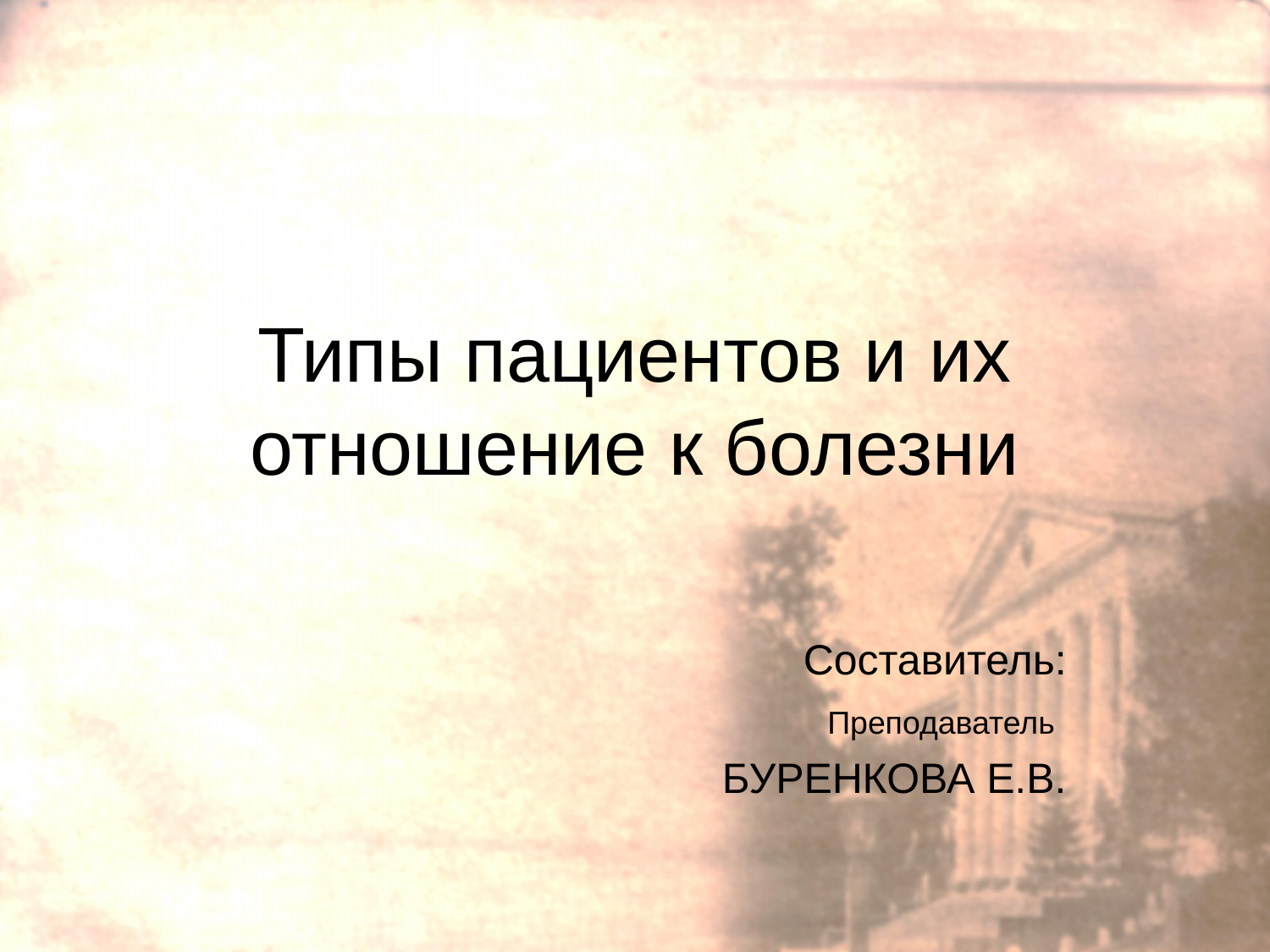

# Типы пациентов и их отношение к болезни
Составитель:
Преподаватель
БУРЕНКОВА Е.В.